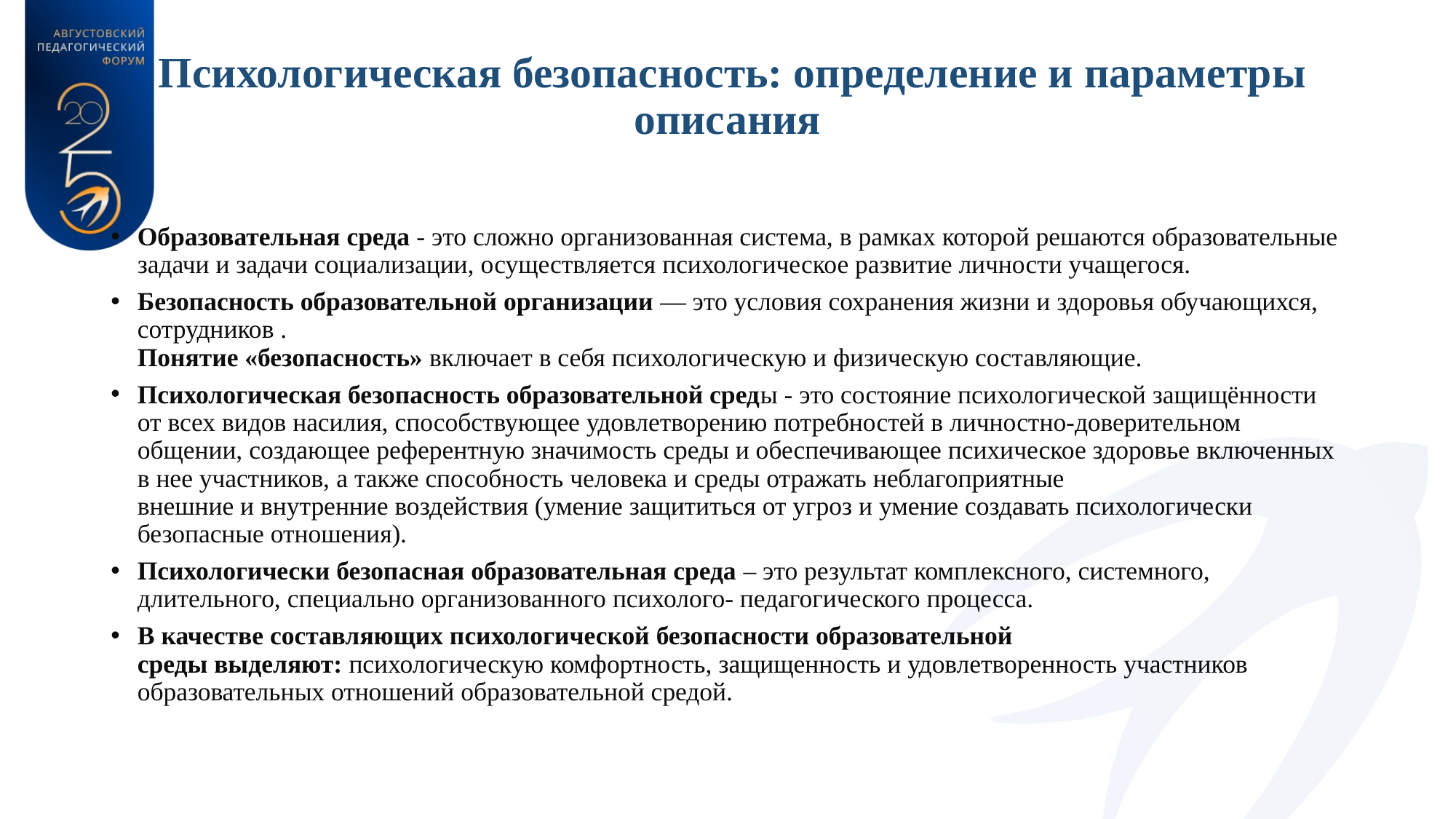

# Психологическая безопасность: определение и параметры описания
Образовательная среда - это сложно организованная система, в рамках которой решаются образовательные задачи и задачи социализации, осуществляется психологическое развитие личности учащегося.
Безопасность образовательной организации — это условия сохранения жизни и здоровья обучающихся, сотрудников .
Понятие «безопасность» включает в себя психологическую и физическую составляющие.
Психологическая безопасность образовательной среды - это состояние психологической защищённости от всех видов насилия, способствующее удовлетворению потребностей в личностно-доверительном общении, создающее референтную значимость среды и обеспечивающее психическое здоровье включенных в нее участников, а также способность человека и среды отражать неблагоприятные
внешние и внутренние воздействия (умение защититься от угроз и умение создавать психологически безопасные отношения).
Психологически безопасная образовательная среда – это результат комплексного, системного, длительного, специально организованного психолого- педагогического процесса.
В качестве составляющих психологической безопасности образовательной
среды выделяют: психологическую комфортность, защищенность и удовлетворенность участников образовательных отношений образовательной средой.